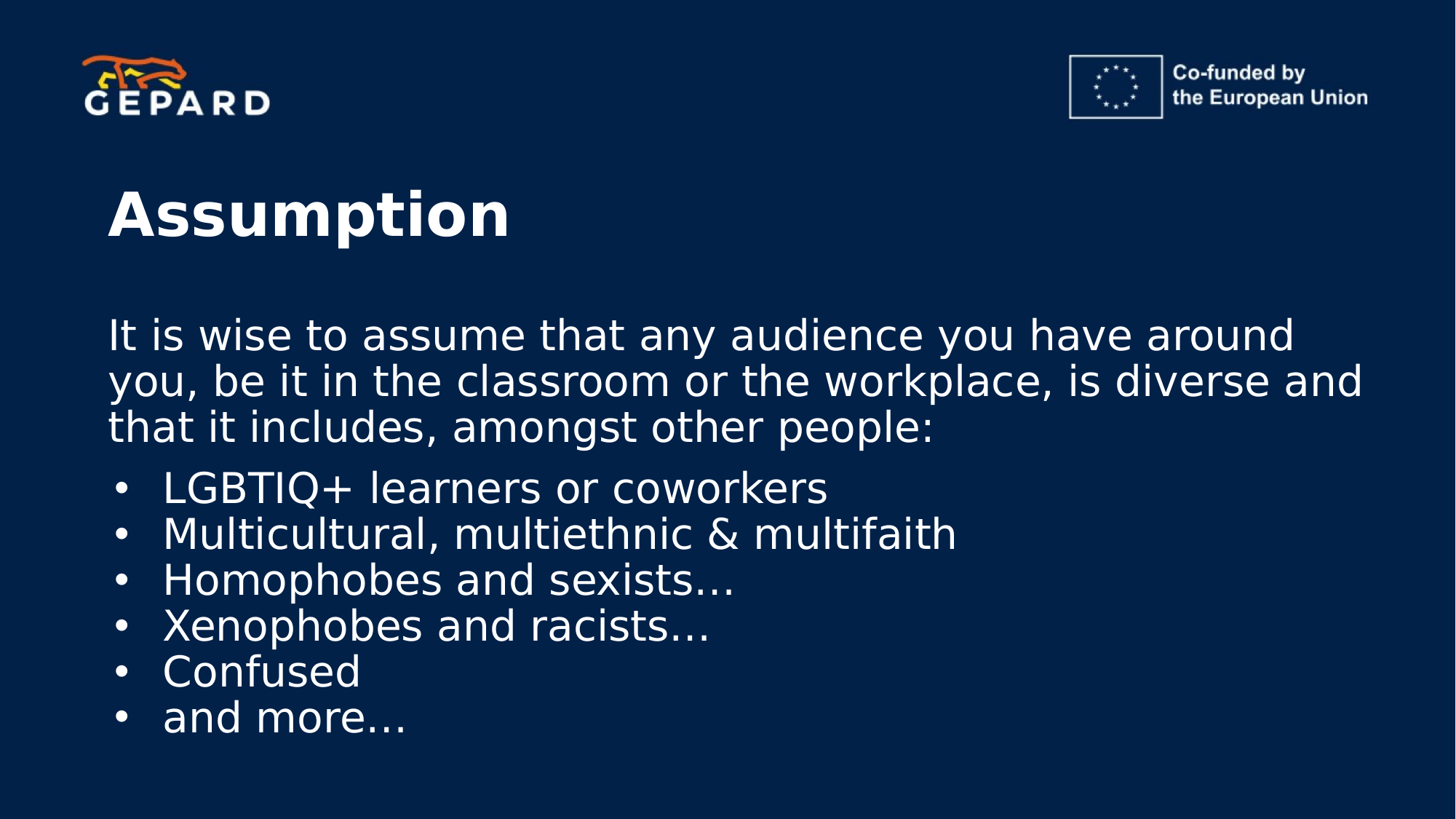

# Assumption
It is wise to assume that any audience you have around you, be it in the classroom or the workplace, is diverse and that it includes, amongst other people:
LGBTIQ+ learners or coworkers
Multicultural, multiethnic & multifaith
Homophobes and sexists…
Xenophobes and racists…
Confused
and more…